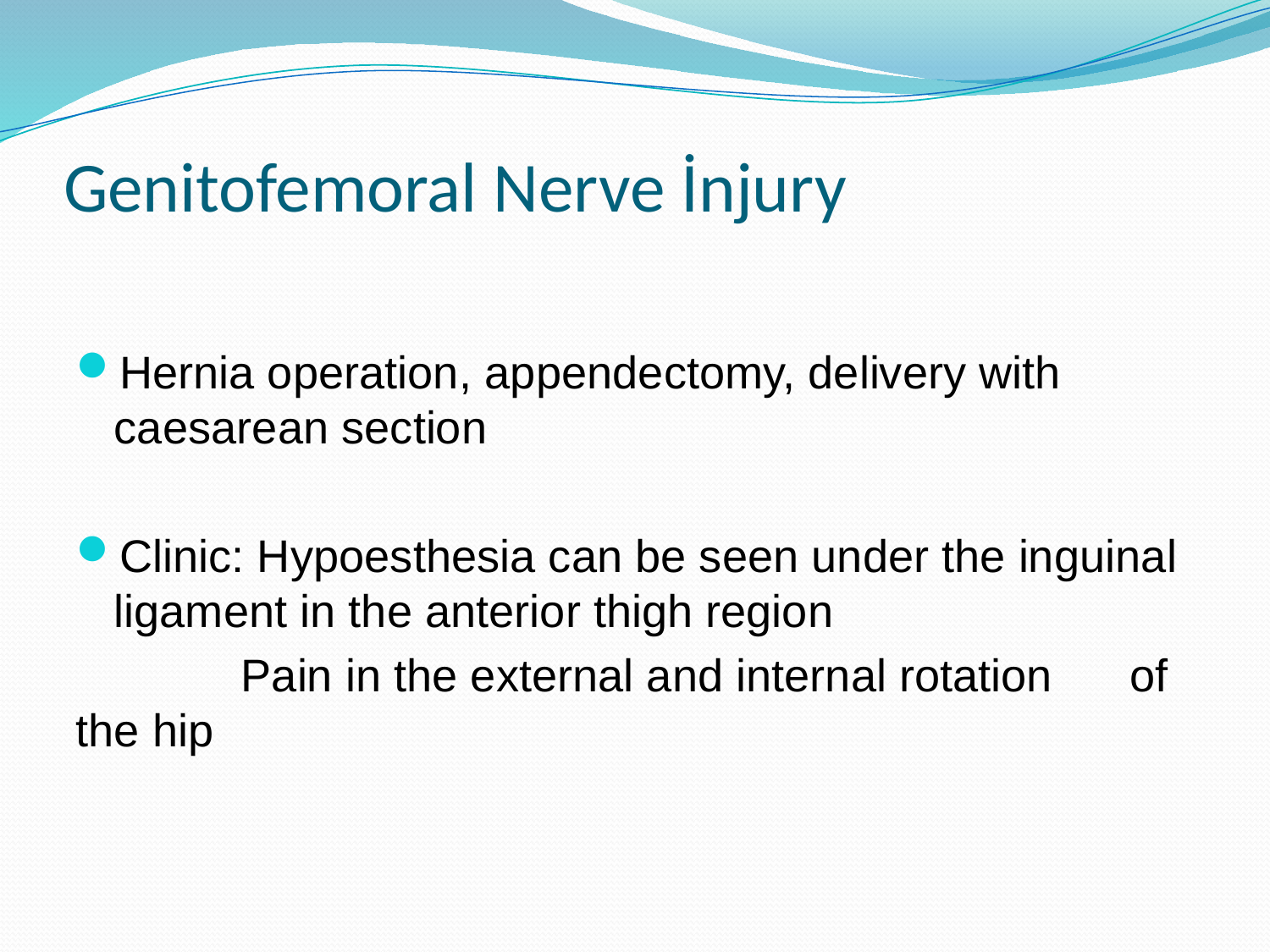

# Genitofemoral Nerve İnjury

Hernia operation, appendectomy, delivery with caesarean section

Clinic: Hypoesthesia can be seen under the inguinal ligament in the anterior thigh region
             Pain in the external and internal rotation      of the hip